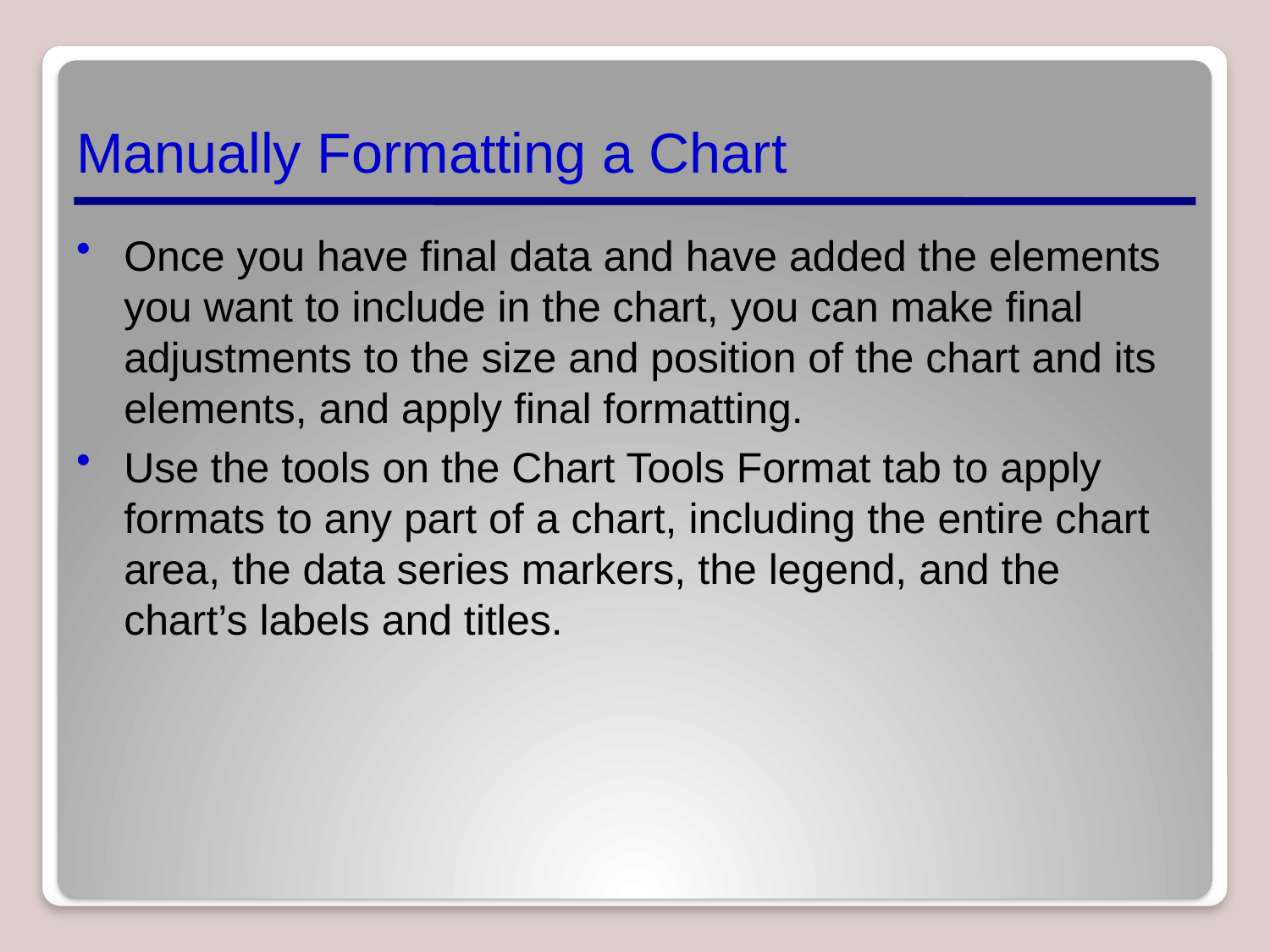

# Manually Formatting a Chart
Once you have final data and have added the elements you want to include in the chart, you can make final adjustments to the size and position of the chart and its elements, and apply final formatting.
Use the tools on the Chart Tools Format tab to apply formats to any part of a chart, including the entire chart area, the data series markers, the legend, and the chart’s labels and titles.